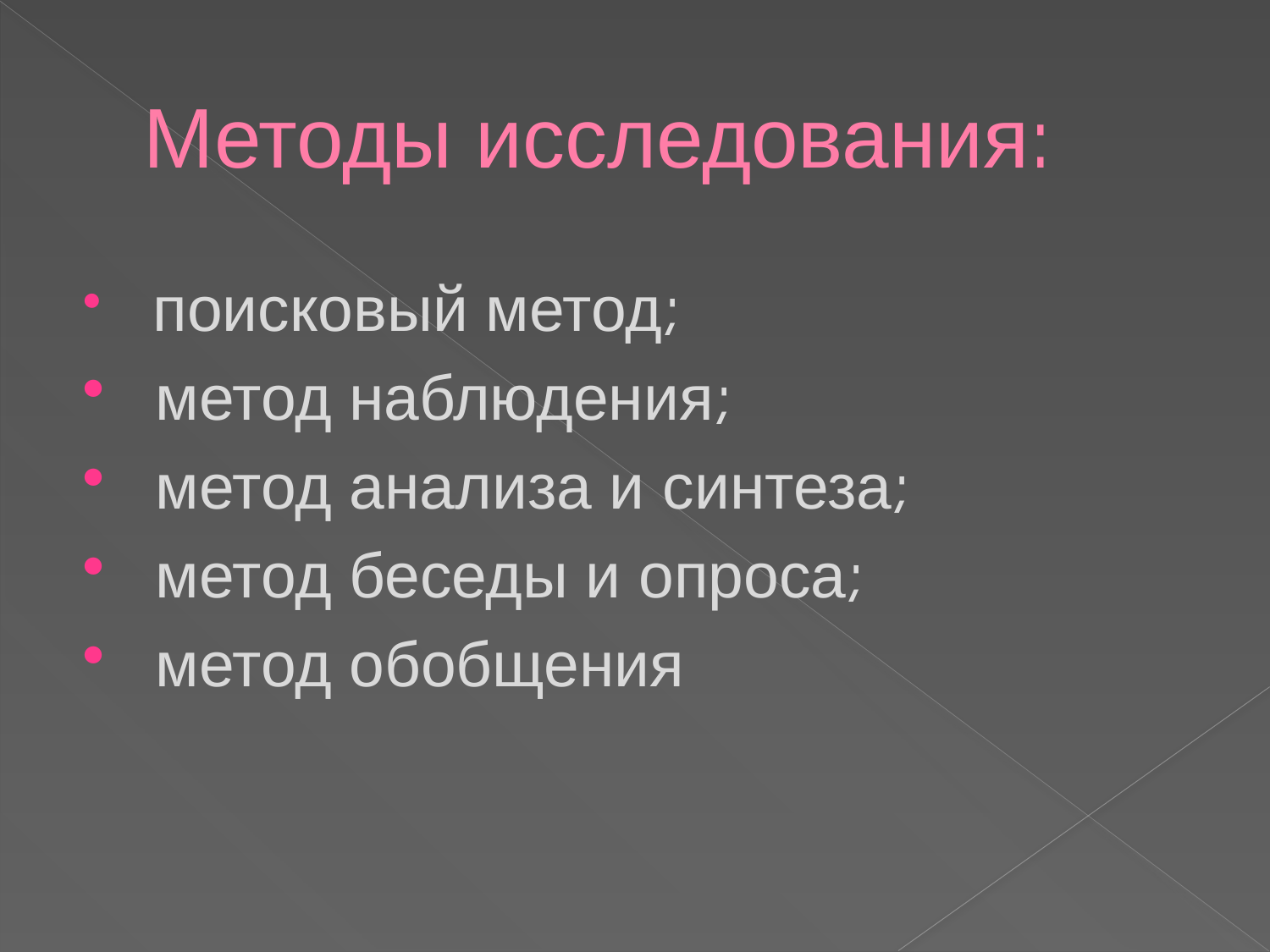

# Методы исследования:
 поисковый метод;
 метод наблюдения;
 метод анализа и синтеза;
 метод беседы и опроса;
 метод обобщения